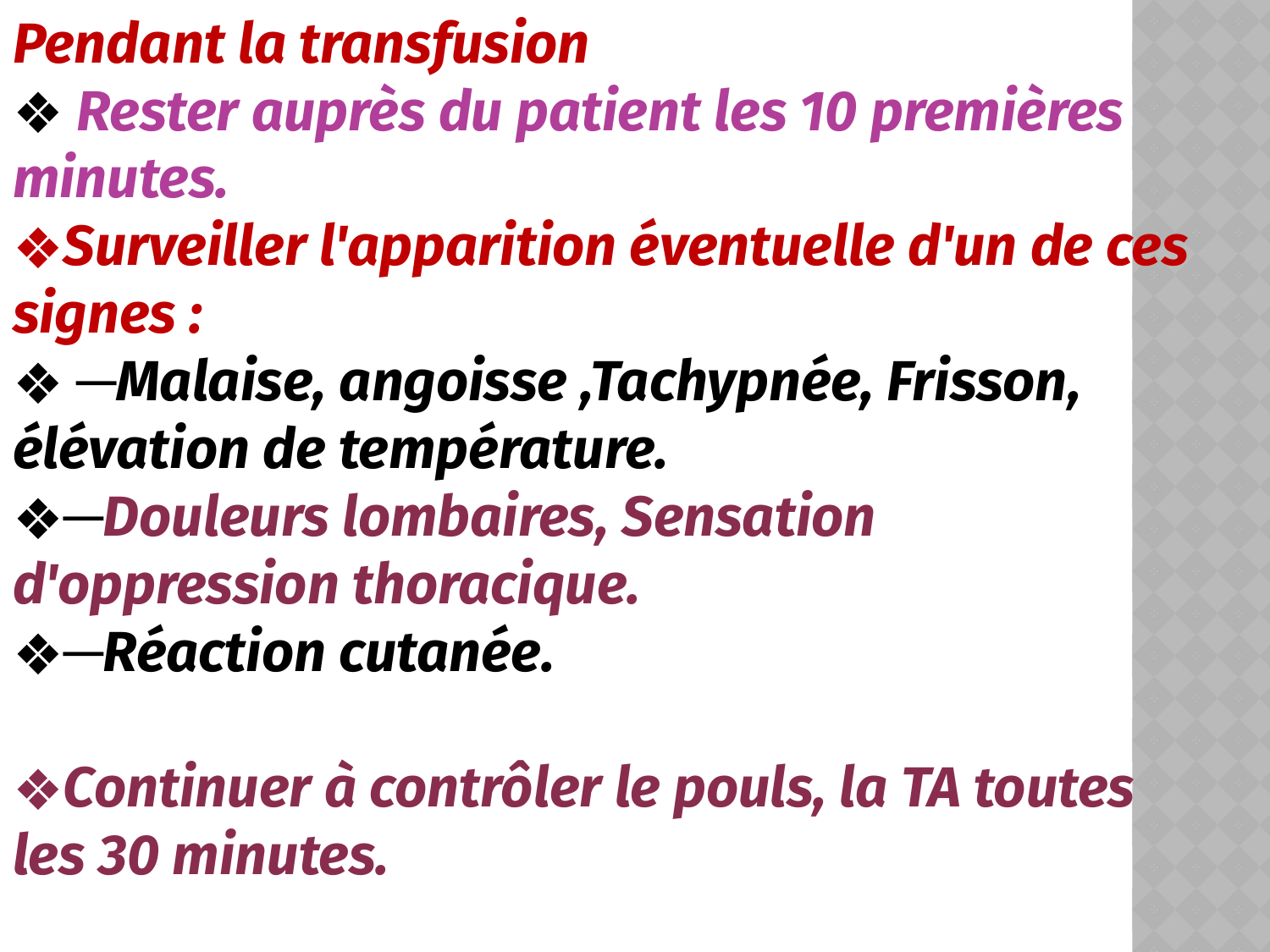

Pendant la transfusion
 Rester auprès du patient les 10 premières minutes.
Surveiller l'apparition éventuelle d'un de ces signes :
 ─Malaise, angoisse ,Tachypnée, Frisson, élévation de température.
─Douleurs lombaires, Sensation d'oppression thoracique.
─Réaction cutanée.

Continuer à contrôler le pouls, la TA toutes les 30 minutes.